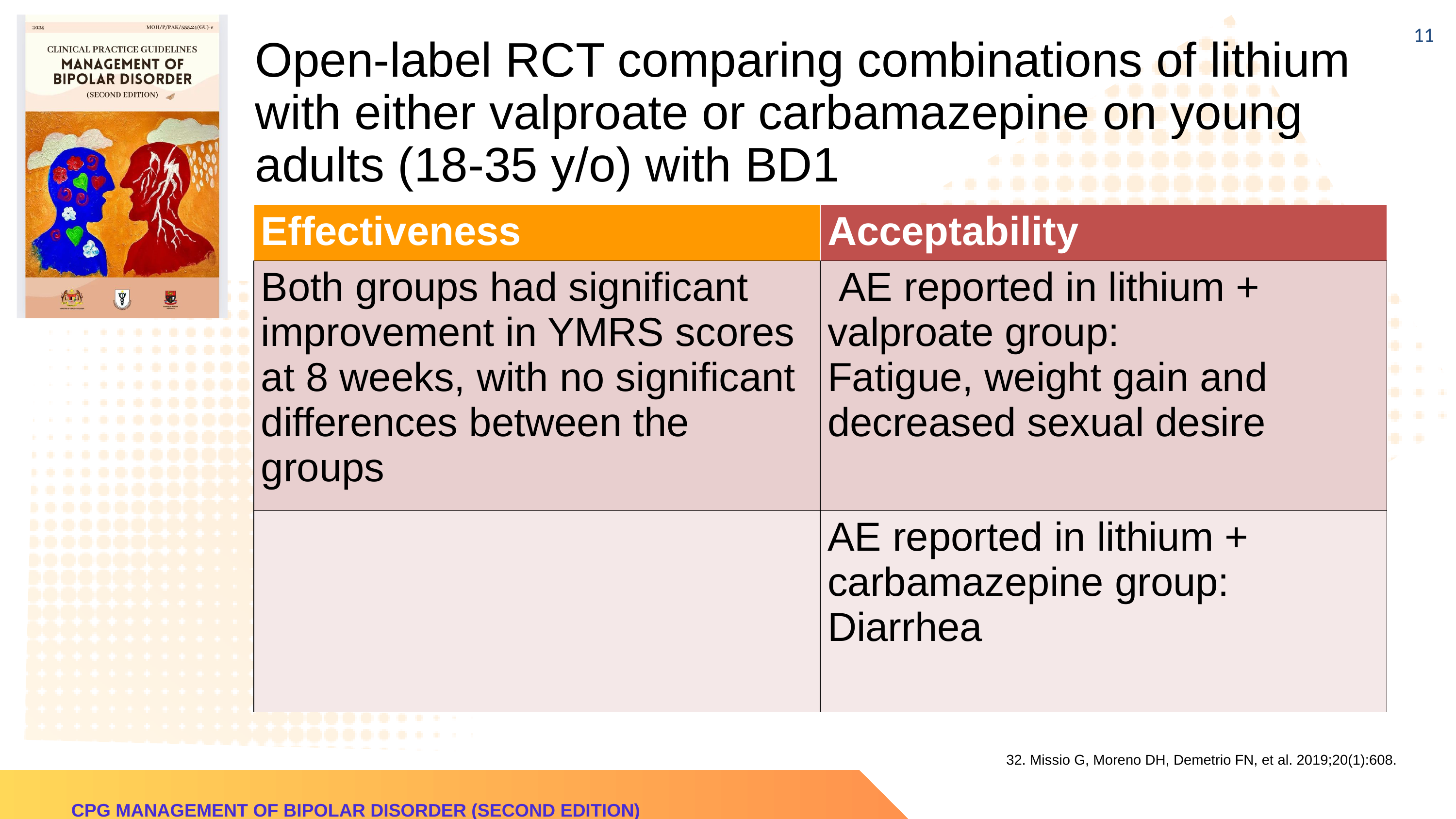

11
Open-label RCT comparing combinations of lithium with either valproate or carbamazepine on young adults (18-35 y/o) with BD1

| Effectiveness | Acceptability |
| --- | --- |
| Both groups had significant improvement in YMRS scores at 8 weeks, with no significant differences between the groups | AE reported in lithium + valproate group: Fatigue, weight gain and decreased sexual desire |
|  | AE reported in lithium + carbamazepine group: Diarrhea |

32. Missio G, Moreno DH, Demetrio FN, et al. 2019;20(1):608.

CPG MANAGEMENT OF BIPOLAR DISORDER (SECOND EDITION)